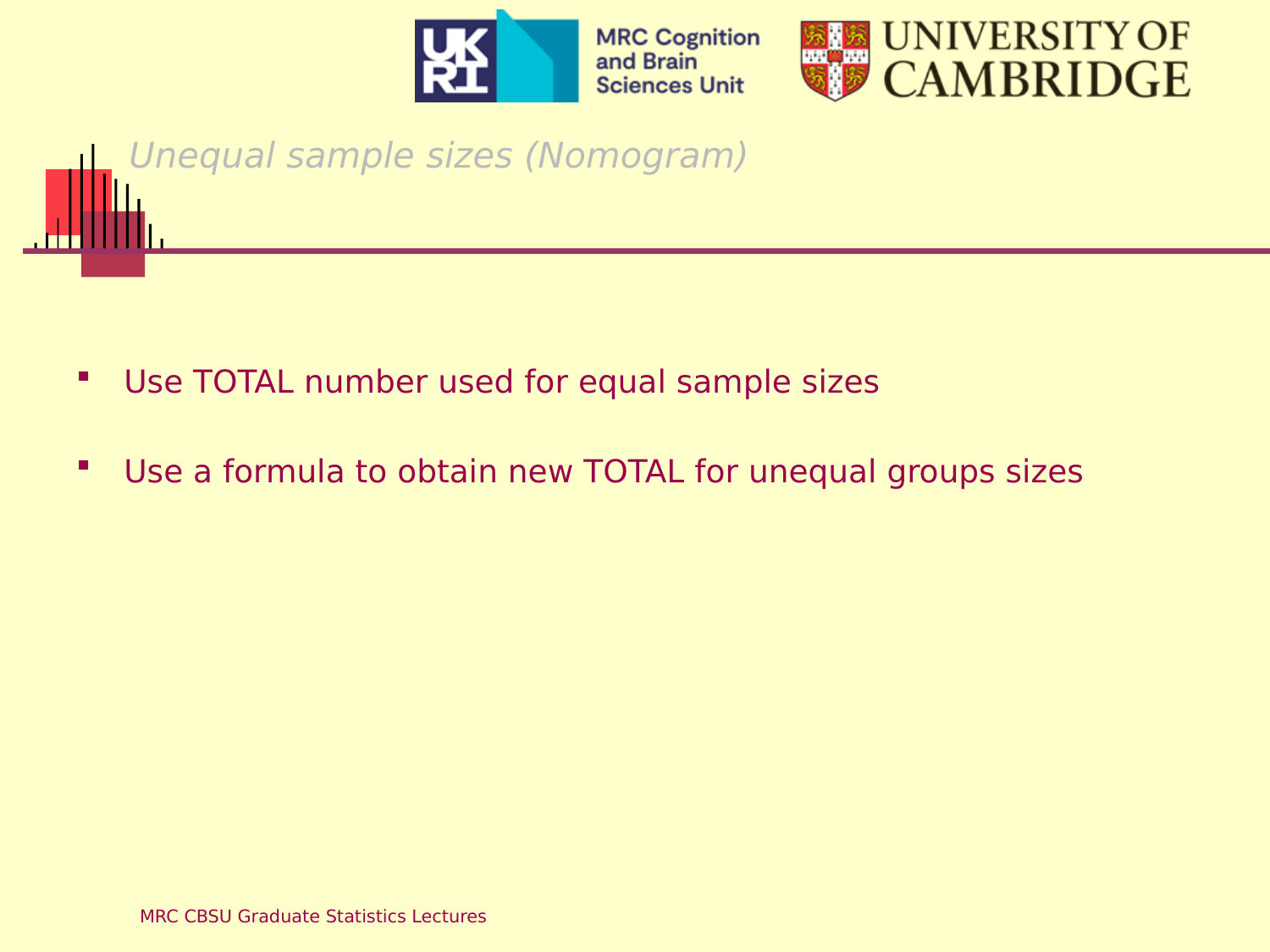

# Unequal sample sizes (Nomogram)

Use TOTAL number used for equal sample sizes

Use a formula to obtain new TOTAL for unequal groups sizes
MRC CBSU Graduate Statistics Lectures